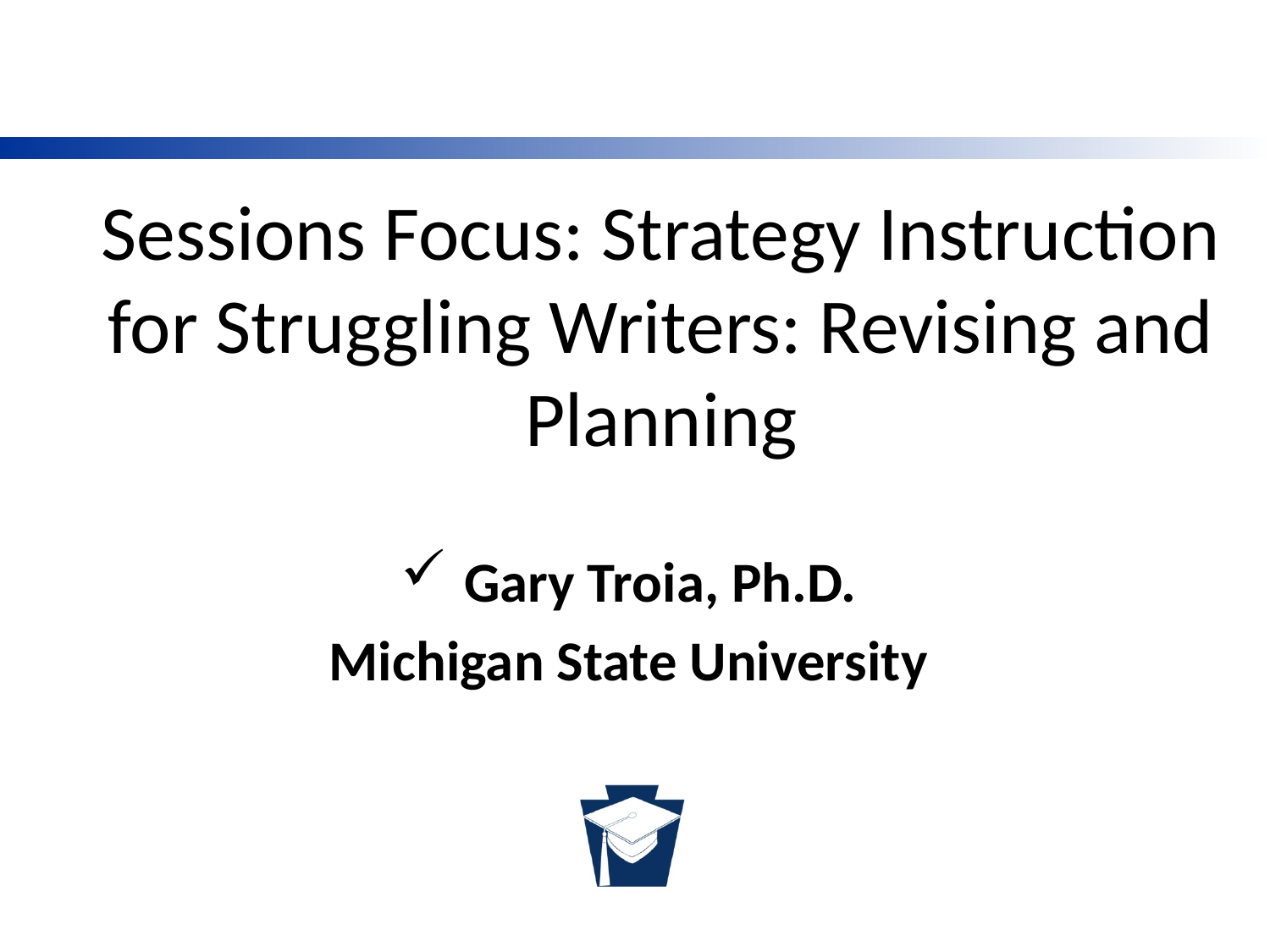

# Sessions Focus: Strategy Instruction for Struggling Writers: Revising and Planning
Gary Troia, Ph.D.
Michigan State University